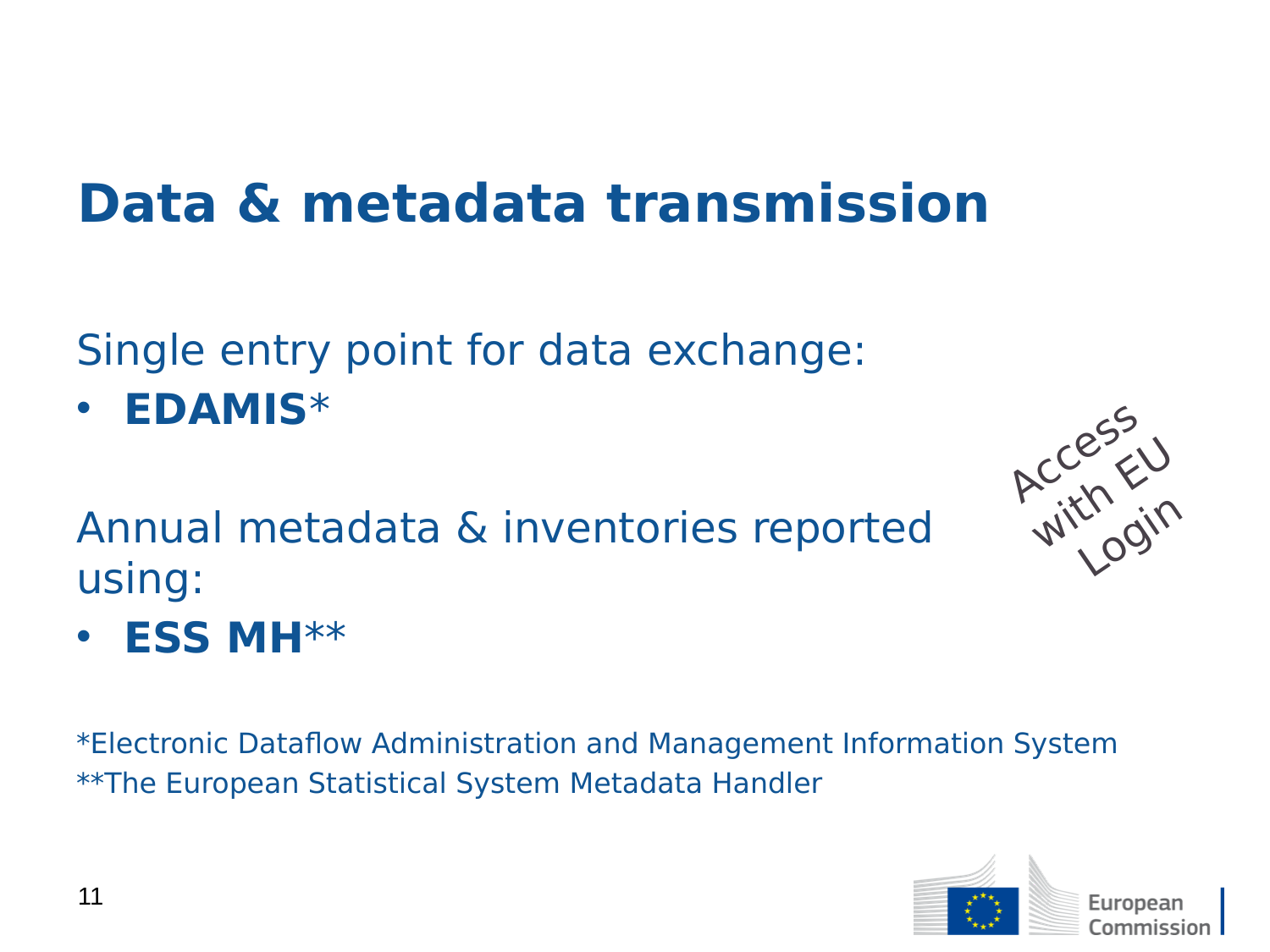

# Data & metadata transmission
Single entry point for data exchange:
EDAMIS*

Annual metadata & inventories reported
using:
ESS MH**

*Electronic Dataflow Administration and Management Information System
**The European Statistical System Metadata Handler
Access with EU Login
11